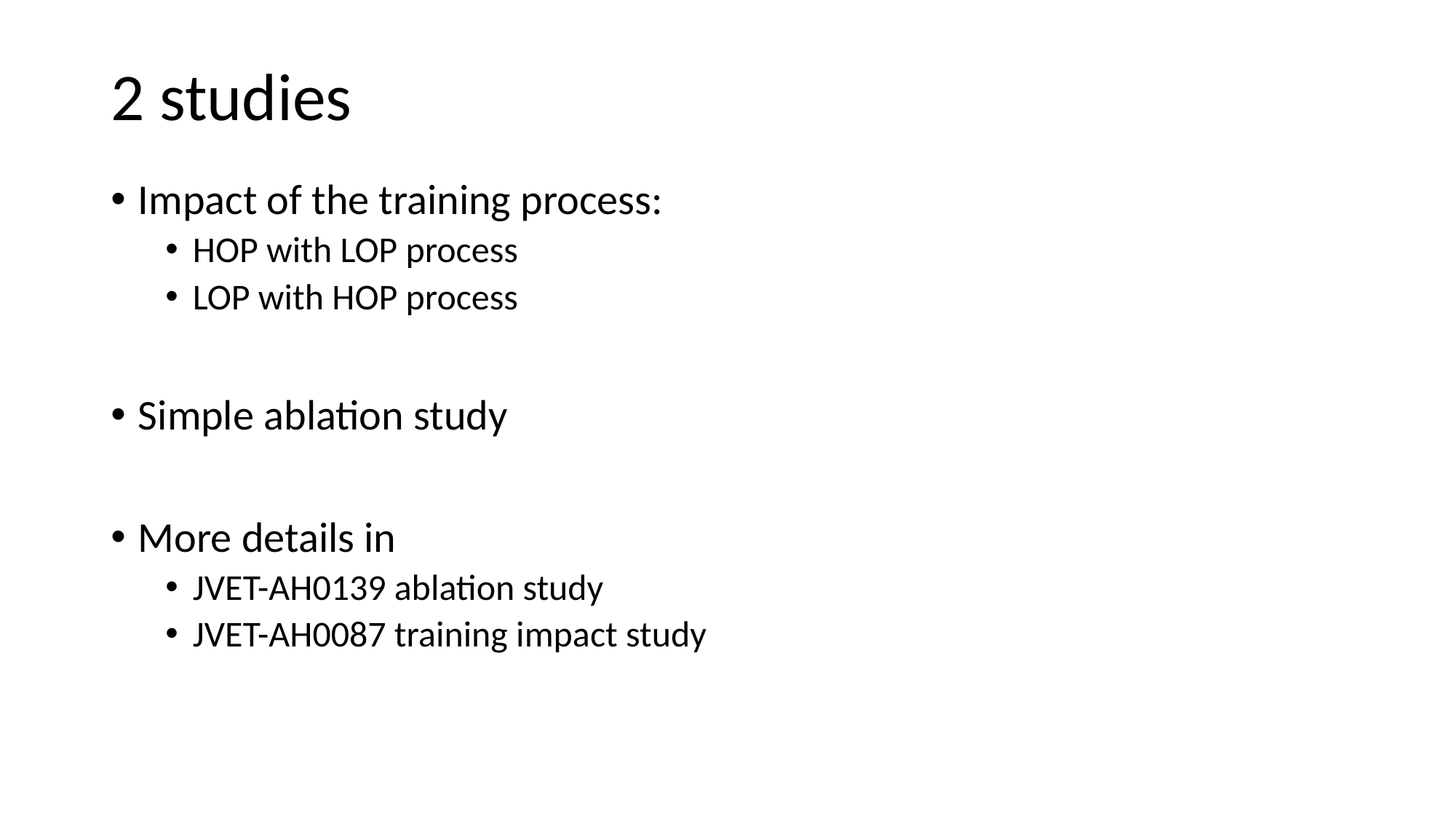

# 2 studies
Impact of the training process:
HOP with LOP process
LOP with HOP process

Simple ablation study

More details in
JVET-AH0139 ablation study
JVET-AH0087 training impact study